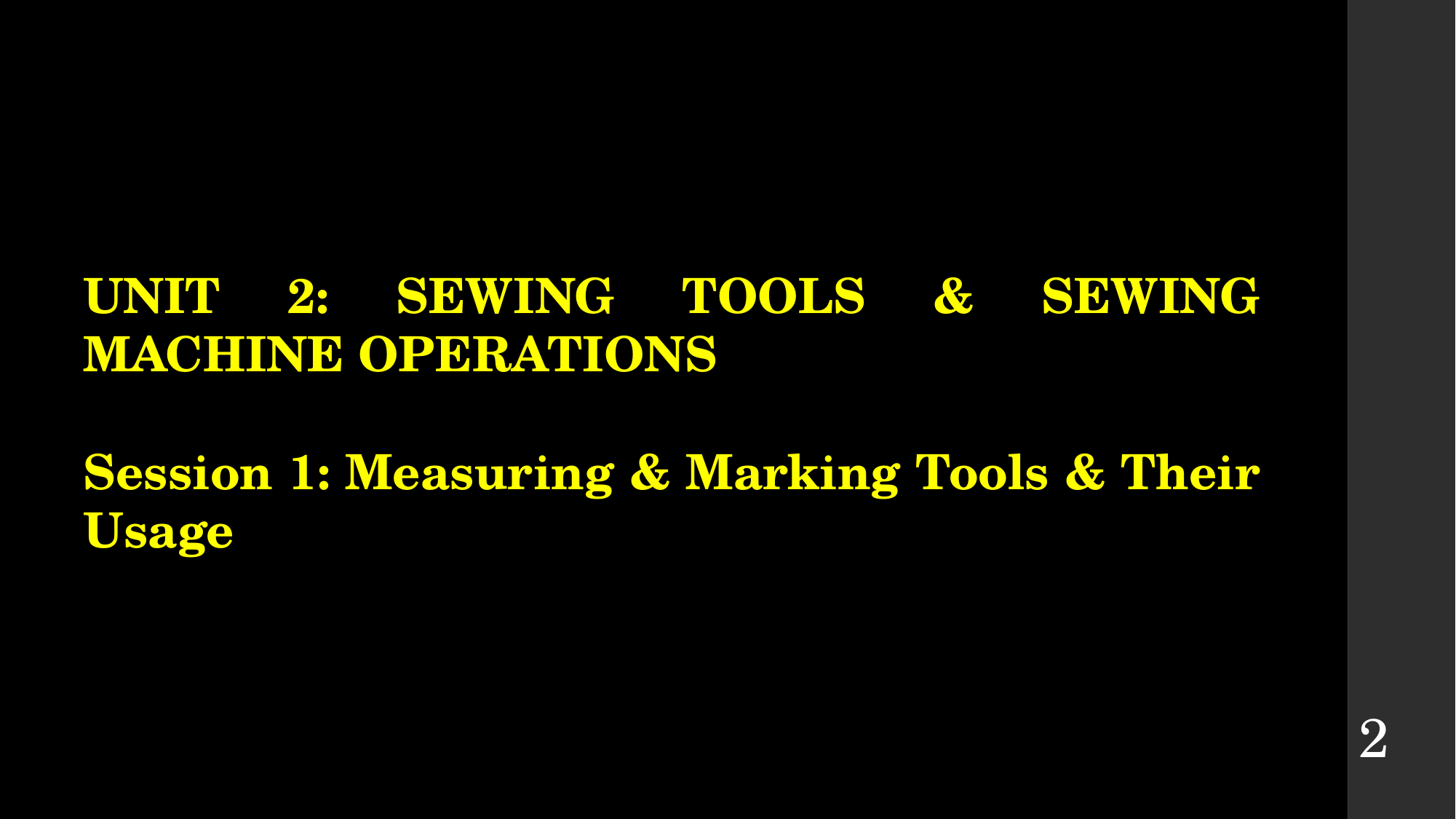

UNIT 2: SEWING TOOLS & SEWING MACHINE OPERATIONS

Session 1: Measuring & Marking Tools & Their Usage
2